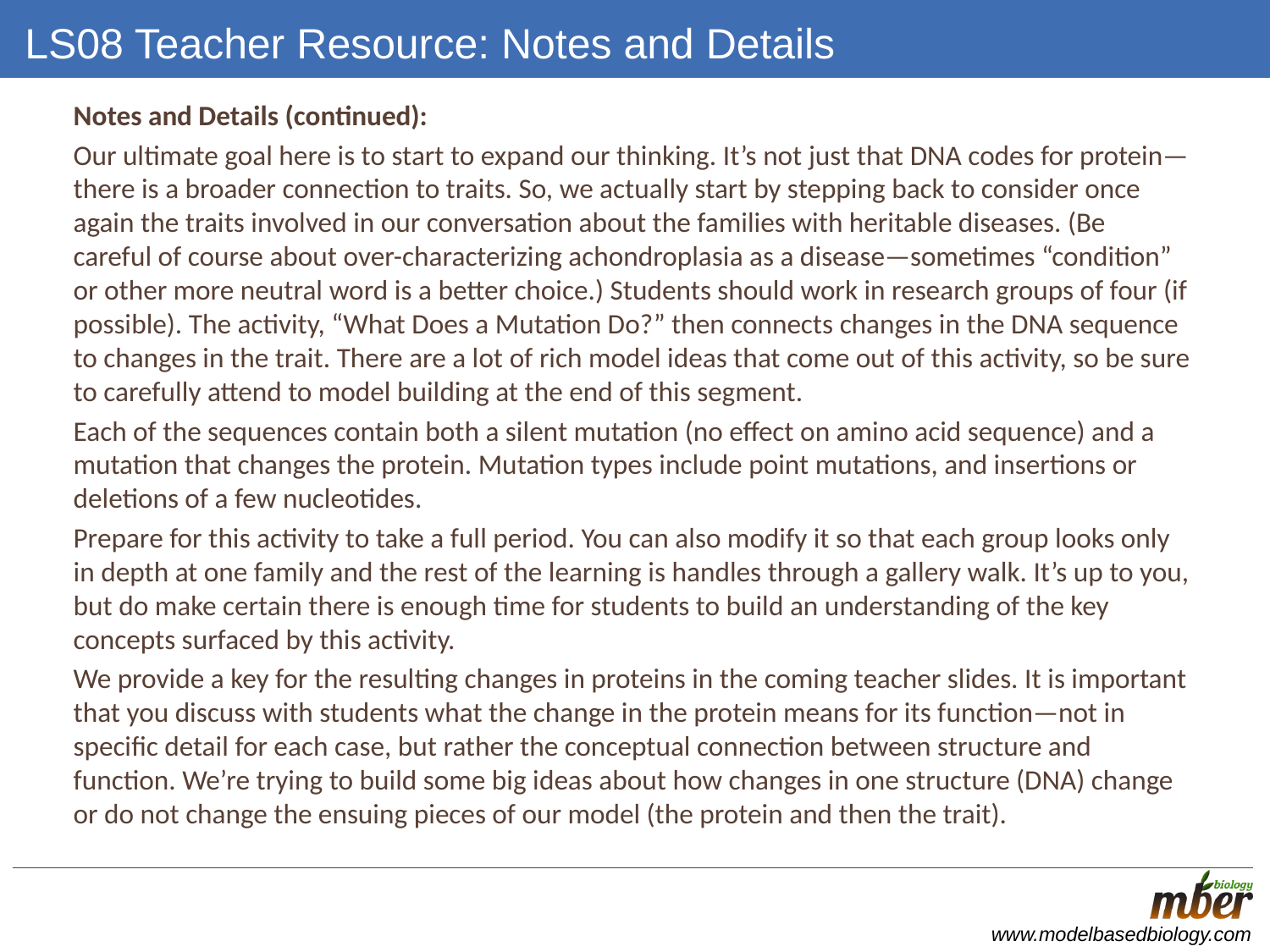

# LS08 Teacher Resource: Notes and Details
Notes and Details (continued):
Our ultimate goal here is to start to expand our thinking. It’s not just that DNA codes for protein—there is a broader connection to traits. So, we actually start by stepping back to consider once again the traits involved in our conversation about the families with heritable diseases. (Be careful of course about over-characterizing achondroplasia as a disease—sometimes “condition” or other more neutral word is a better choice.) Students should work in research groups of four (if possible). The activity, “What Does a Mutation Do?” then connects changes in the DNA sequence to changes in the trait. There are a lot of rich model ideas that come out of this activity, so be sure to carefully attend to model building at the end of this segment.
Each of the sequences contain both a silent mutation (no effect on amino acid sequence) and a mutation that changes the protein. Mutation types include point mutations, and insertions or deletions of a few nucleotides.
Prepare for this activity to take a full period. You can also modify it so that each group looks only in depth at one family and the rest of the learning is handles through a gallery walk. It’s up to you, but do make certain there is enough time for students to build an understanding of the key concepts surfaced by this activity.
We provide a key for the resulting changes in proteins in the coming teacher slides. It is important that you discuss with students what the change in the protein means for its function—not in specific detail for each case, but rather the conceptual connection between structure and function. We’re trying to build some big ideas about how changes in one structure (DNA) change or do not change the ensuing pieces of our model (the protein and then the trait).